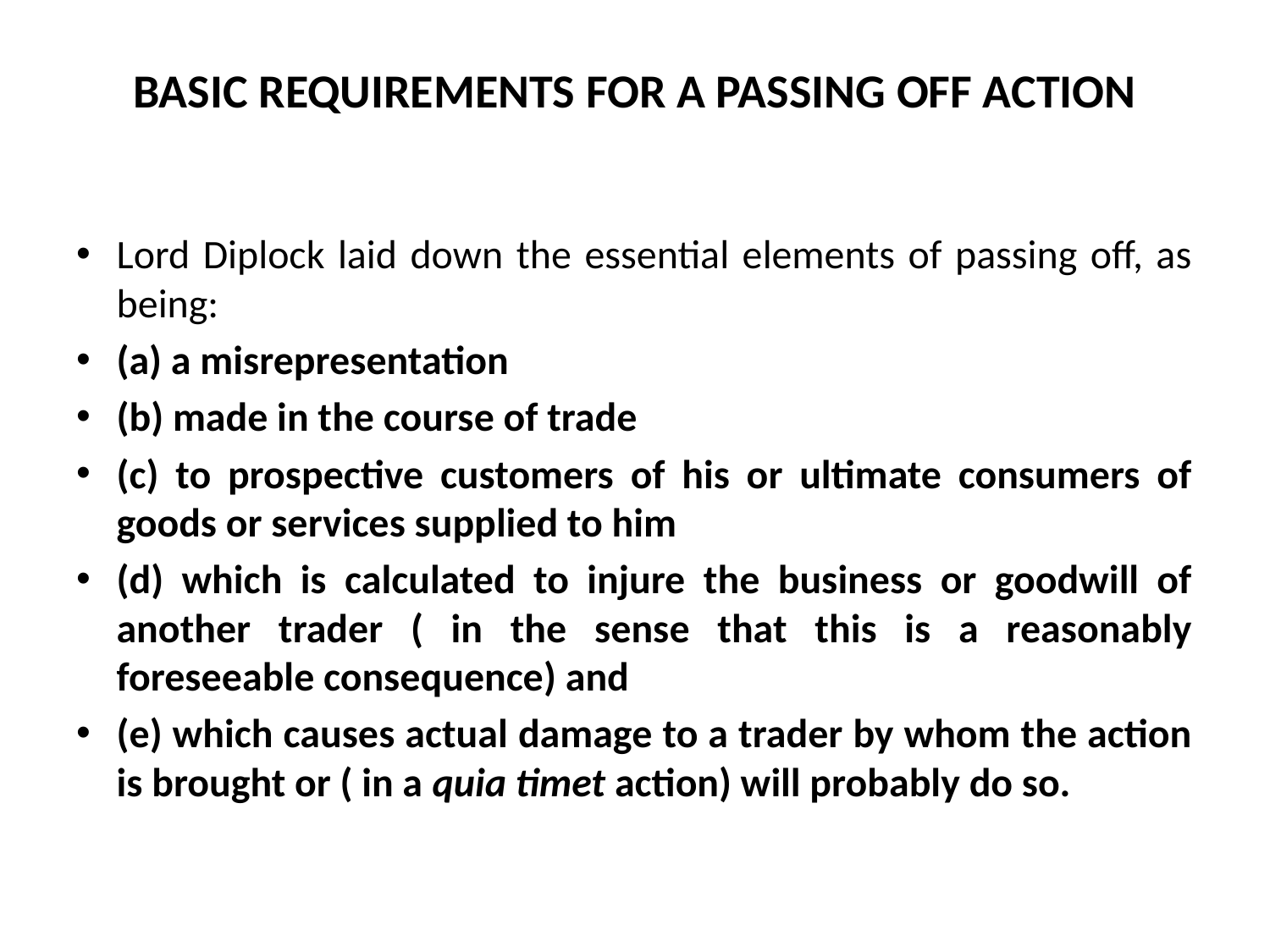

# BASIC REQUIREMENTS FOR A PASSING OFF ACTION
Lord Diplock laid down the essential elements of passing off, as being:
(a) a misrepresentation
(b) made in the course of trade
(c) to prospective customers of his or ultimate consumers of goods or services supplied to him
(d) which is calculated to injure the business or goodwill of another trader ( in the sense that this is a reasonably foreseeable consequence) and
(e) which causes actual damage to a trader by whom the action is brought or ( in a quia timet action) will probably do so.